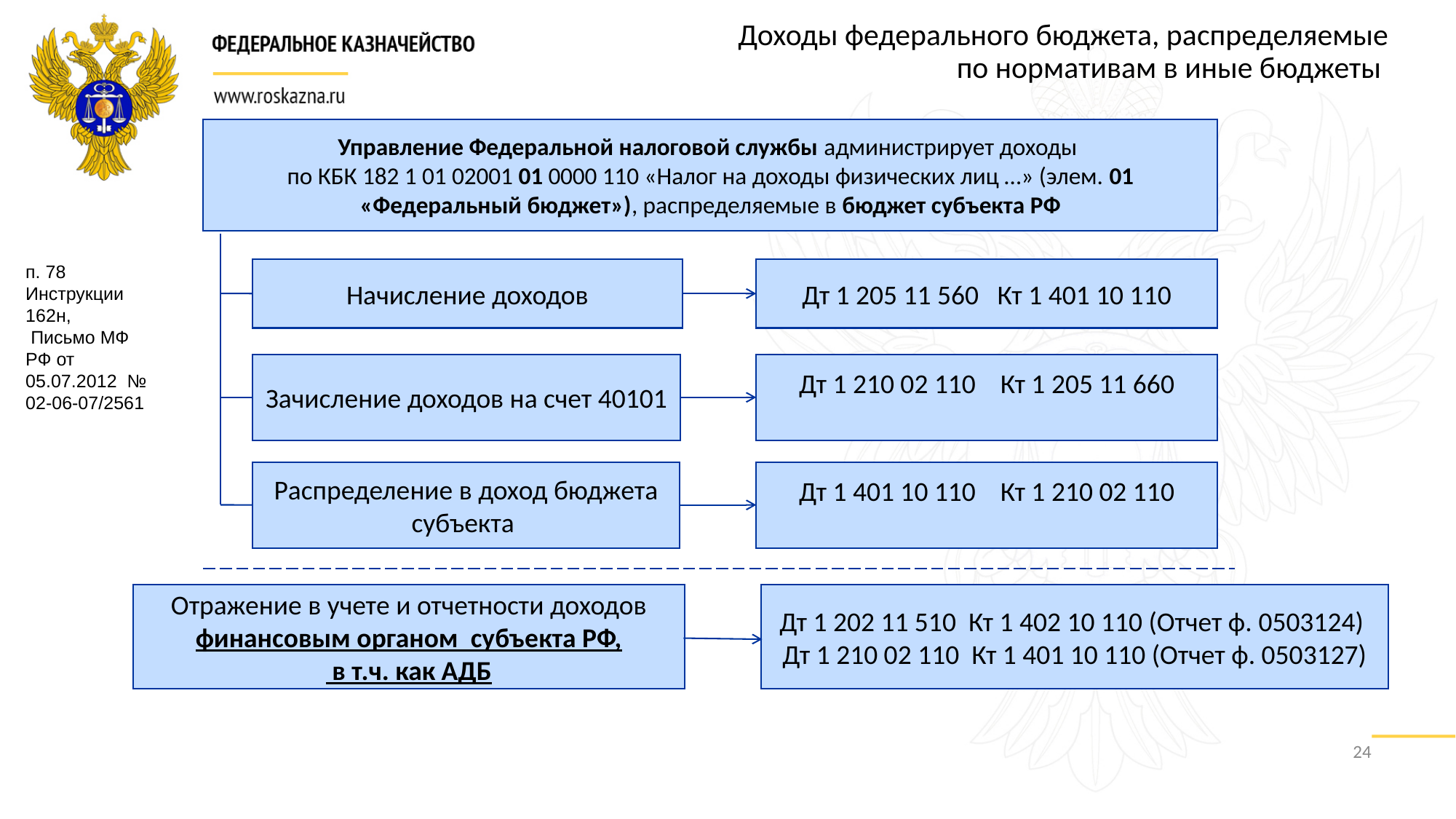

Доходы федерального бюджета, распределяемые по нормативам в иные бюджеты
Управление Федеральной налоговой службы администрирует доходы
по КБК 182 1 01 02001 01 0000 110 «Налог на доходы физических лиц …» (элем. 01 «Федеральный бюджет»), распределяемые в бюджет субъекта РФ
п. 78 Инструкции 162н,
 Письмо МФ РФ от 05.07.2012  № 02-06-07/2561
Начисление доходов
Дт 1 205 11 560   Кт 1 401 10 110
Зачисление доходов на счет 40101
Дт 1 210 02 110    Кт 1 205 11 660

Распределение в доход бюджета субъекта
Дт 1 401 10 110    Кт 1 210 02 110

Дт 1 202 11 510  Кт 1 402 10 110 (Отчет ф. 0503124)
Дт 1 210 02 110  Кт 1 401 10 110 (Отчет ф. 0503127)
Отражение в учете и отчетности доходов финансовым органом  субъекта РФ,
 в т.ч. как АДБ
24